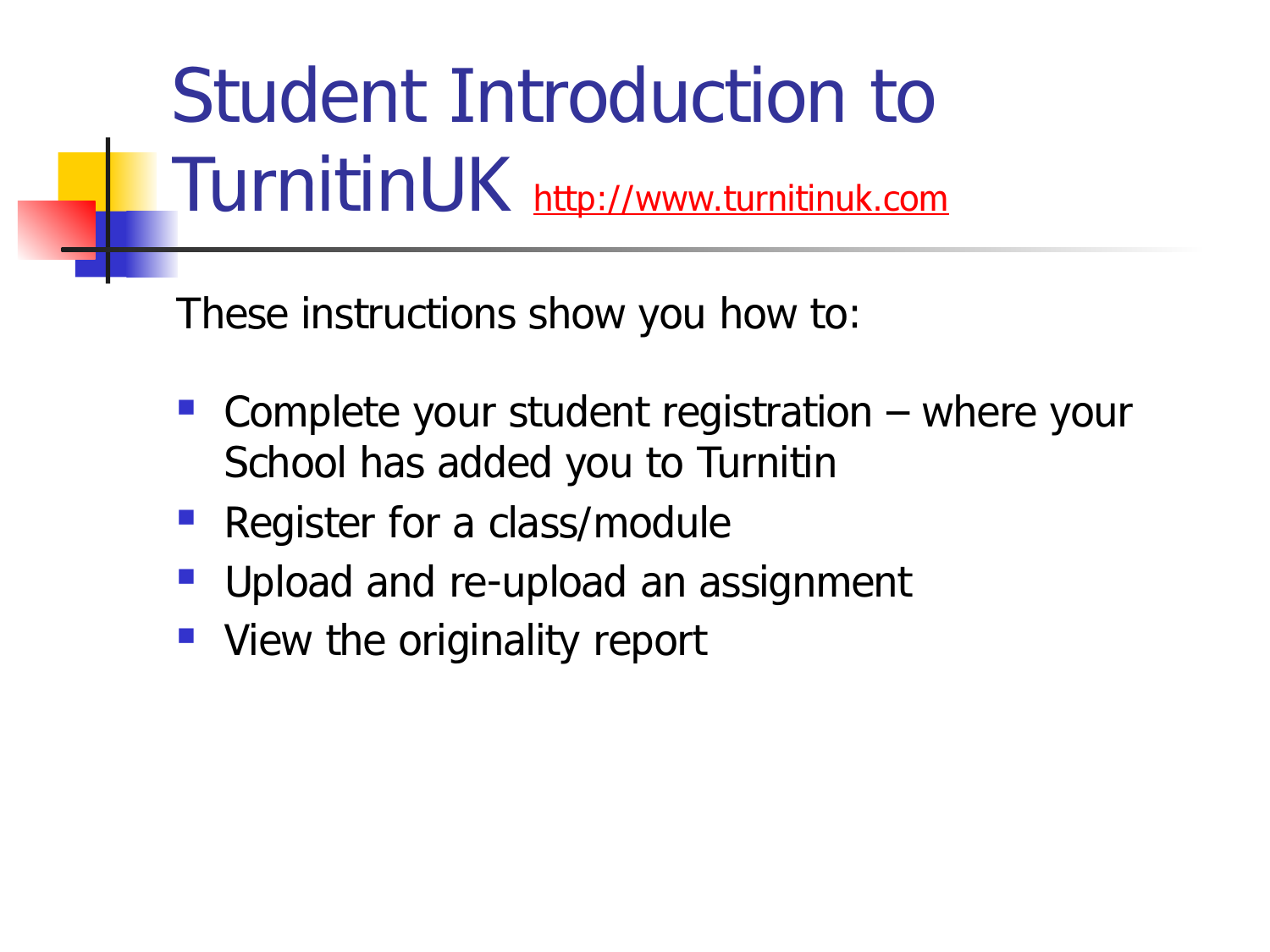

# Student Introduction to TurnitinUK http://www.turnitinuk.com
These instructions show you how to:

Complete your student registration – where your School has added you to Turnitin
Register for a class/module
Upload and re-upload an assignment
View the originality report